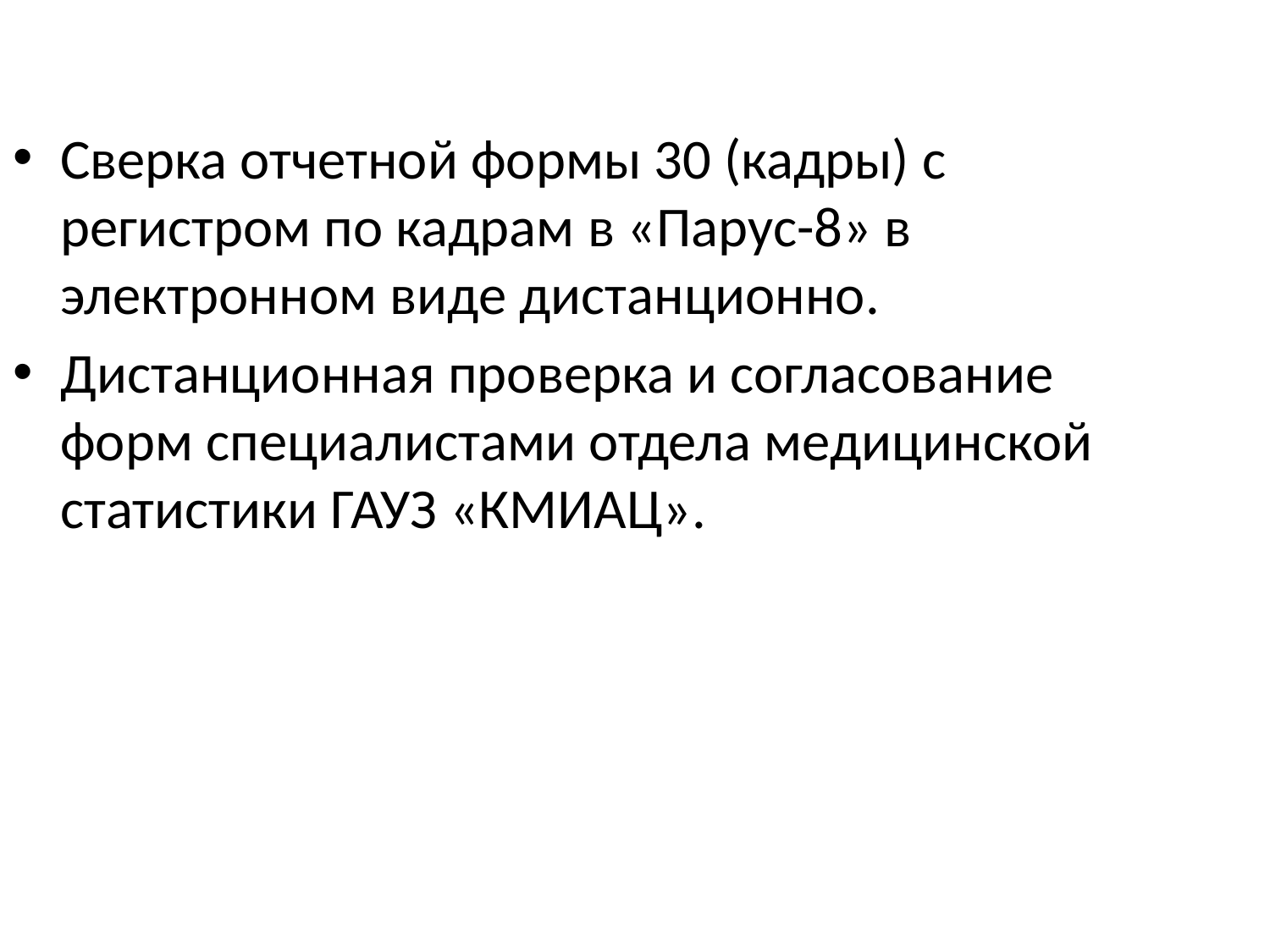

Сверка отчетной формы 30 (кадры) с регистром по кадрам в «Парус-8» в электронном виде дистанционно.
Дистанционная проверка и согласование форм специалистами отдела медицинской статистики ГАУЗ «КМИАЦ».